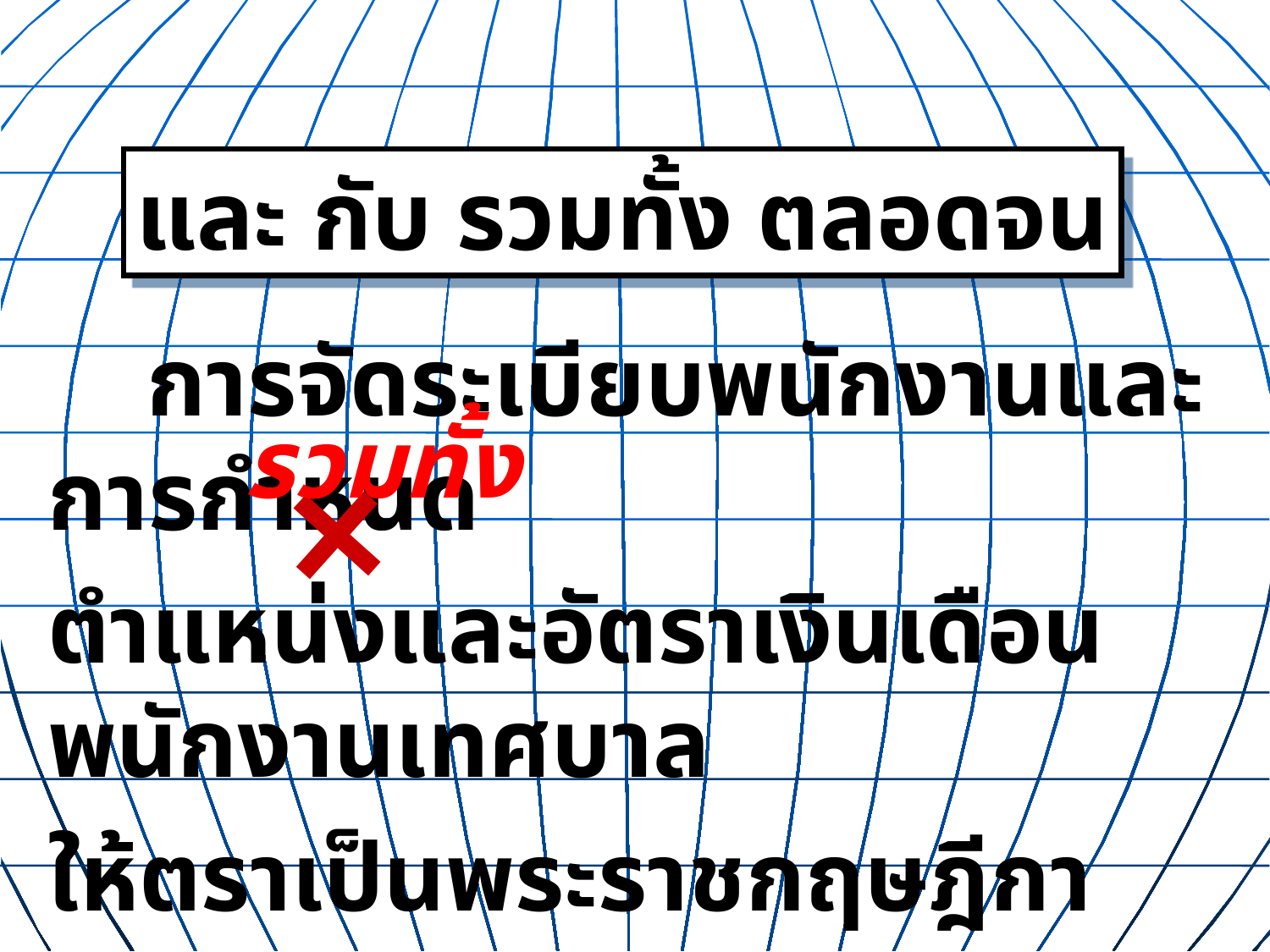

และ กับ รวมทั้ง ตลอดจน

    การจัดระเบียบพนักงานและการกำหนด
ตำแหน่งและอัตราเงินเดือนพนักงานเทศบาล
ให้ตราเป็นพระราชกฤษฎีกา
รวมทั้ง
×